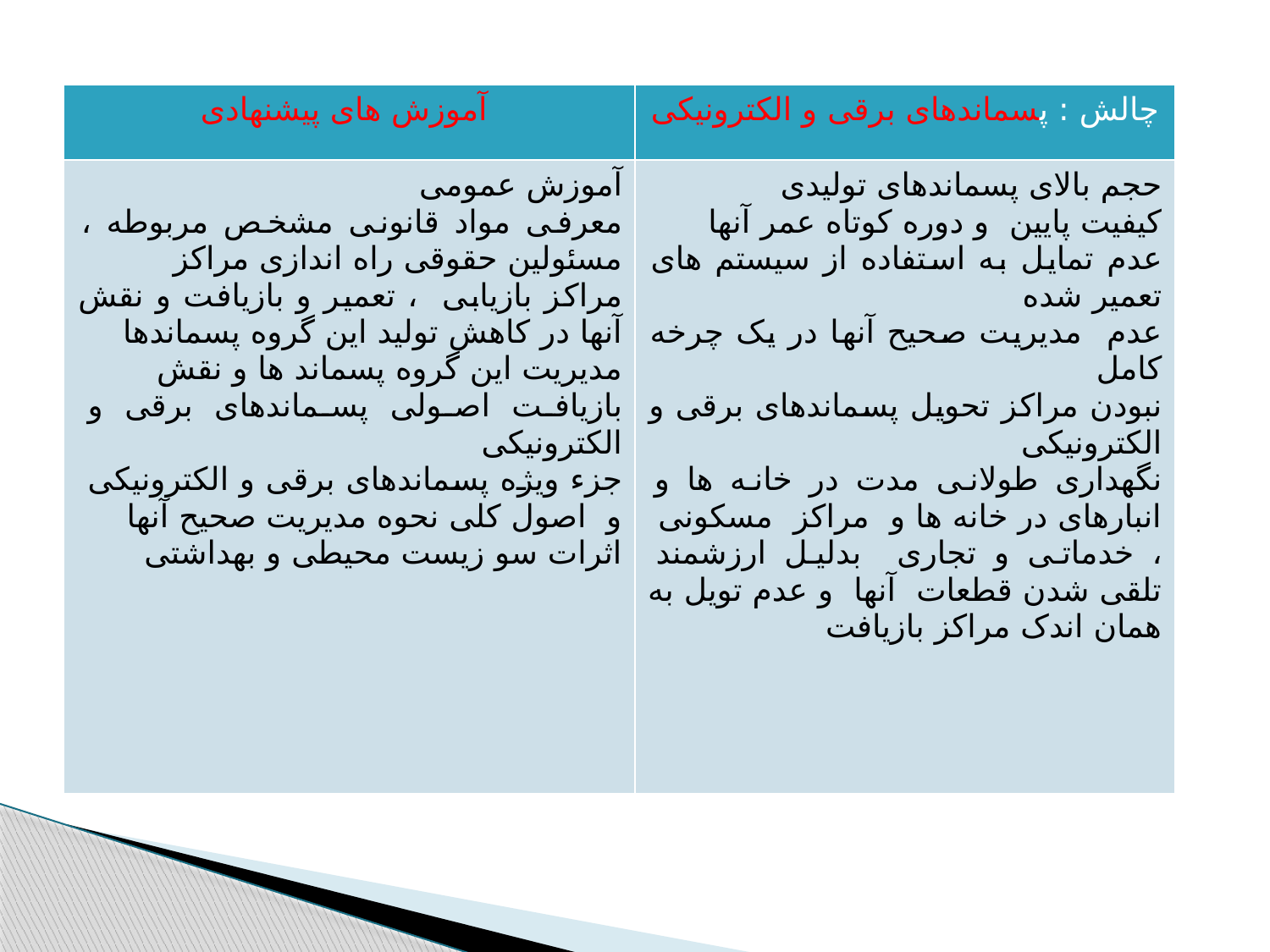

| آموزش های پیشنهادی | چالش : پسماندهای برقی و الکترونیکی |
| --- | --- |
| آموزش عمومی معرفی مواد قانونی مشخص مربوطه ، مسئولین حقوقی راه اندازی مراکز مراکز بازیابی ، تعمیر و بازیافت و نقش آنها در کاهش تولید این گروه پسماندها مدیریت این گروه پسماند ها و نقش بازیافت اصولی پسماندهای برقی و الکترونیکی جزء ویژه پسماندهای برقی و الکترونیکی و اصول کلی نحوه مدیریت صحیح آنها اثرات سو زیست محیطی و بهداشتی | حجم بالای پسماندهای تولیدی کیفیت پایین و دوره کوتاه عمر آنها عدم تمایل به استفاده از سیستم های تعمیر شده عدم مدیریت صحیح آنها در یک چرخه کامل نبودن مراکز تحویل پسماندهای برقی و الکترونیکی نگهداری طولانی مدت در خانه ها و انبارهای در خانه ها و مراکز مسکونی ، خدماتی و تجاری بدلیل ارزشمند تلقی شدن قطعات آنها و عدم تویل به همان اندک مراکز بازیافت |